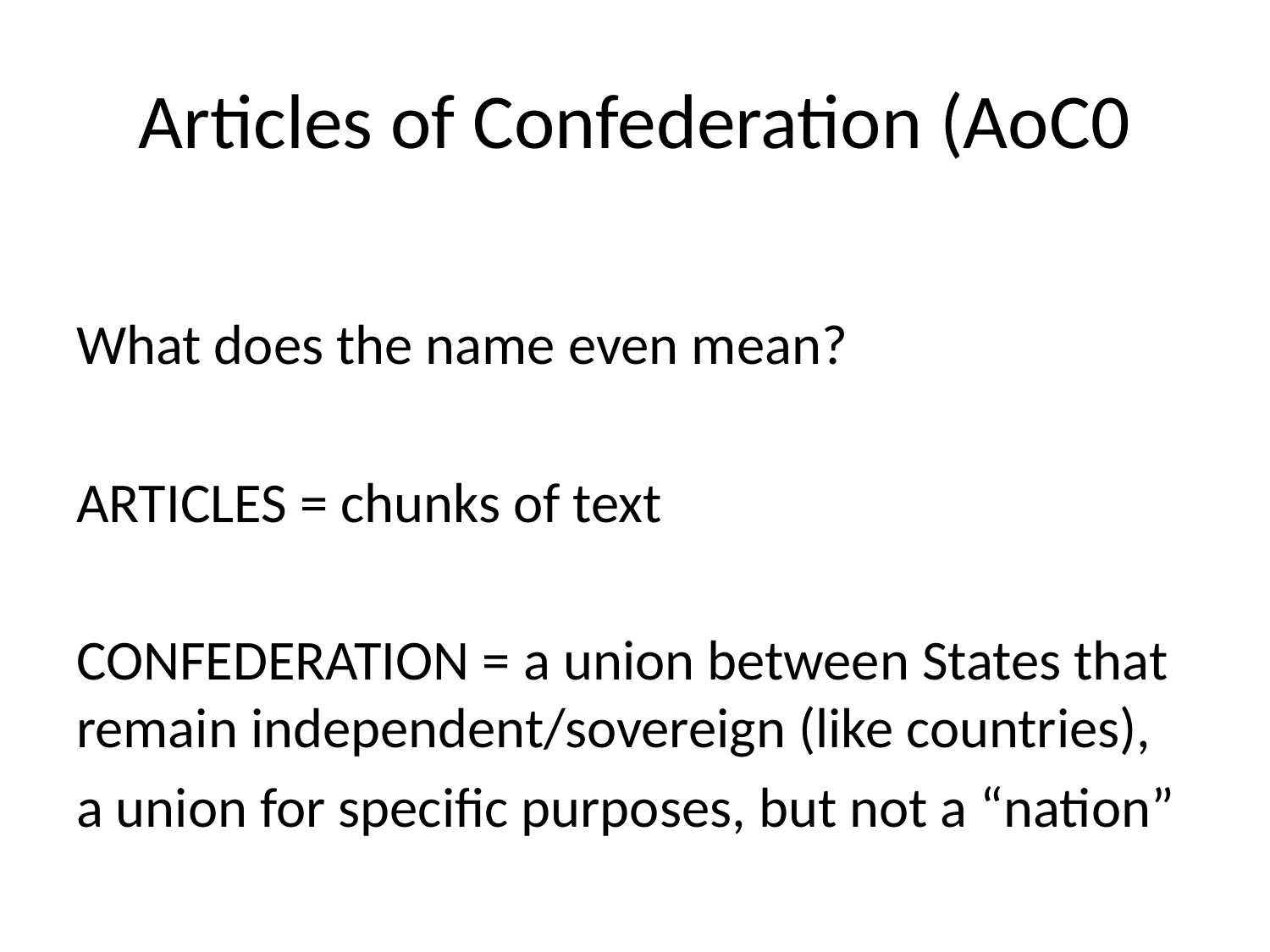

# Articles of Confederation (AoC0

What does the name even mean?

ARTICLES = chunks of text

CONFEDERATION = a union between States that remain independent/sovereign (like countries),
a union for specific purposes, but not a “nation”